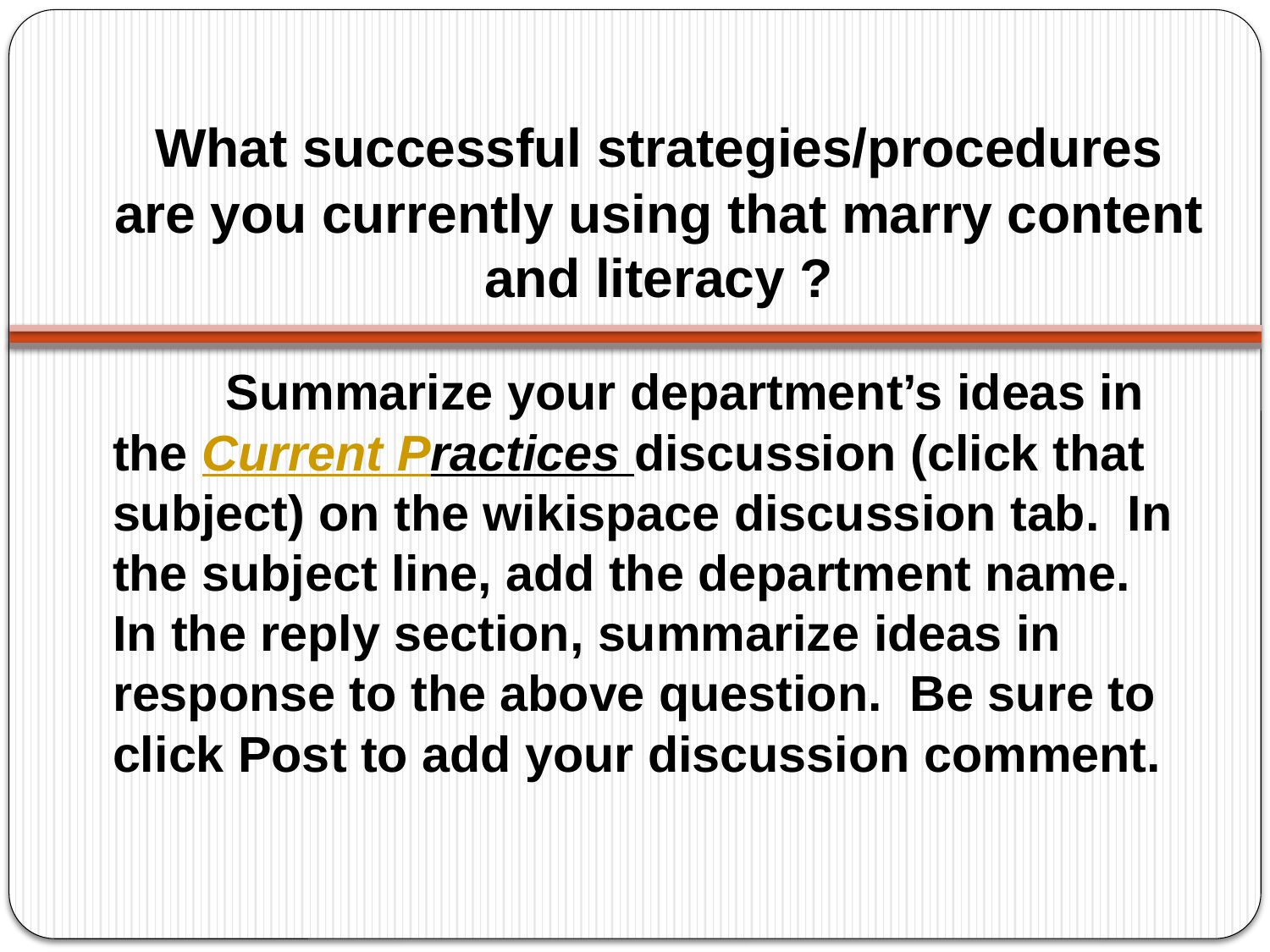

# What successful strategies/procedures are you currently using that marry content and literacy ?
	Summarize your department’s ideas in the Current Practices discussion (click that subject) on the wikispace discussion tab.  In the subject line, add the department name.  In the reply section, summarize ideas in response to the above question.  Be sure to click Post to add your discussion comment.